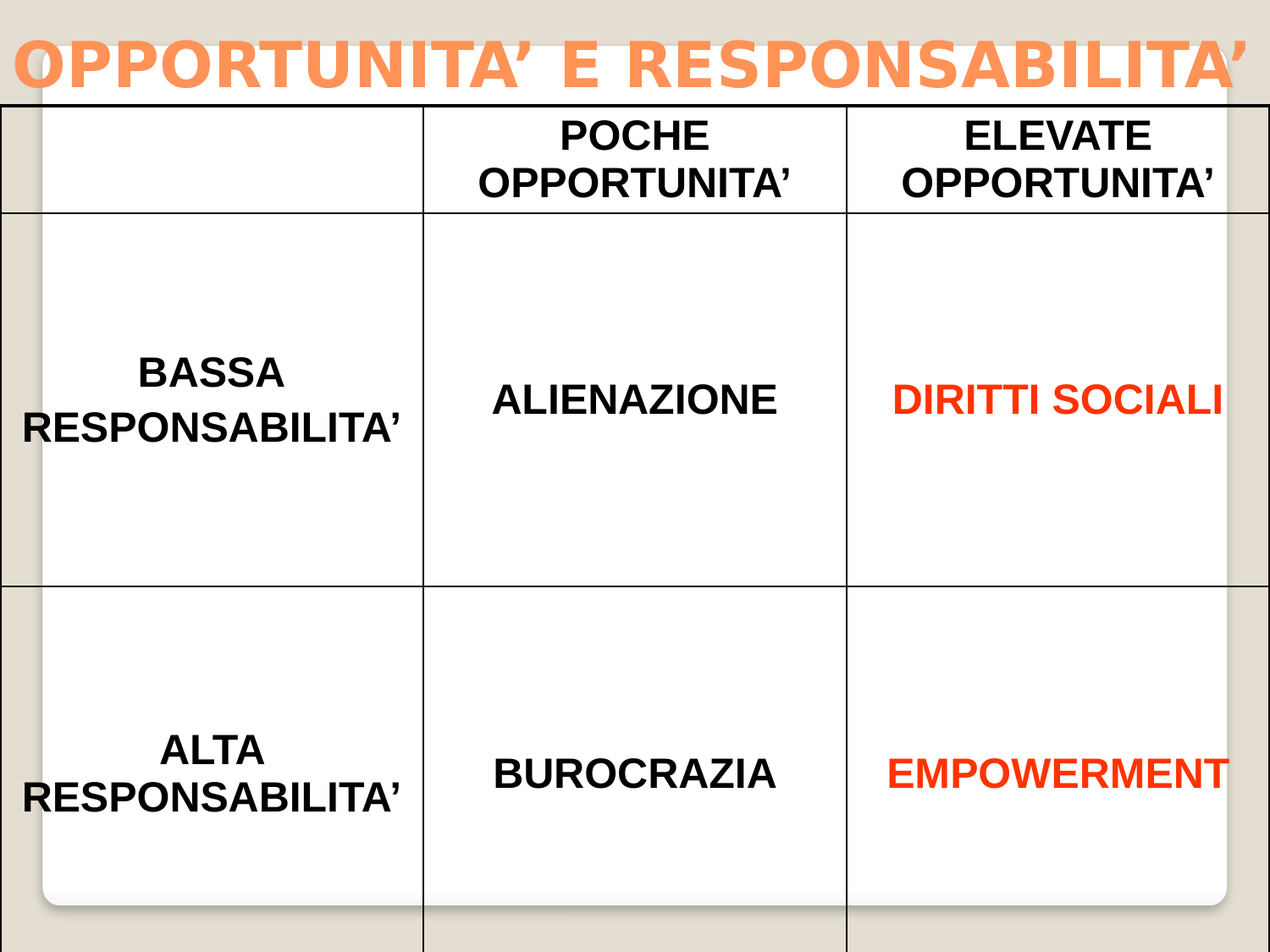

OPPORTUNITA’ E RESPONSABILITA’
|  | POCHE OPPORTUNITA’ | ELEVATE OPPORTUNITA’ |
| --- | --- | --- |
| BASSA RESPONSABILITA’ | ALIENAZIONE | DIRITTI SOCIALI |
| ALTA RESPONSABILITA’ | BUROCRAZIA | EMPOWERMENT |